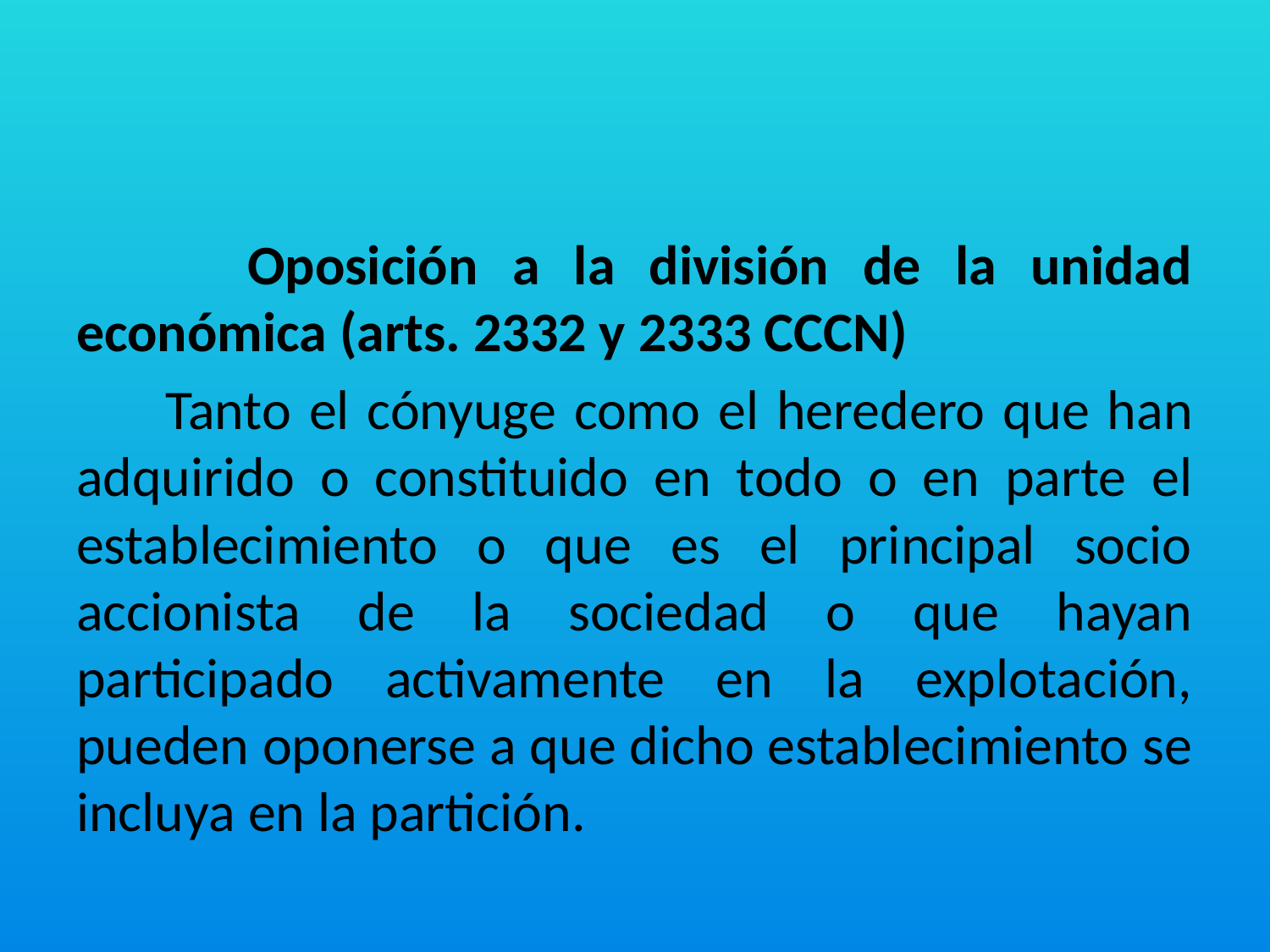

#
     Oposición a la división de la unidad económica (arts. 2332 y 2333 CCCN)
     Tanto el cónyuge como el heredero que han adquirido o constituido en todo o en parte el establecimiento o que es el principal socio accionista de la sociedad o que hayan participado activamente en la explotación, pueden oponerse a que dicho establecimiento se incluya en la partición.